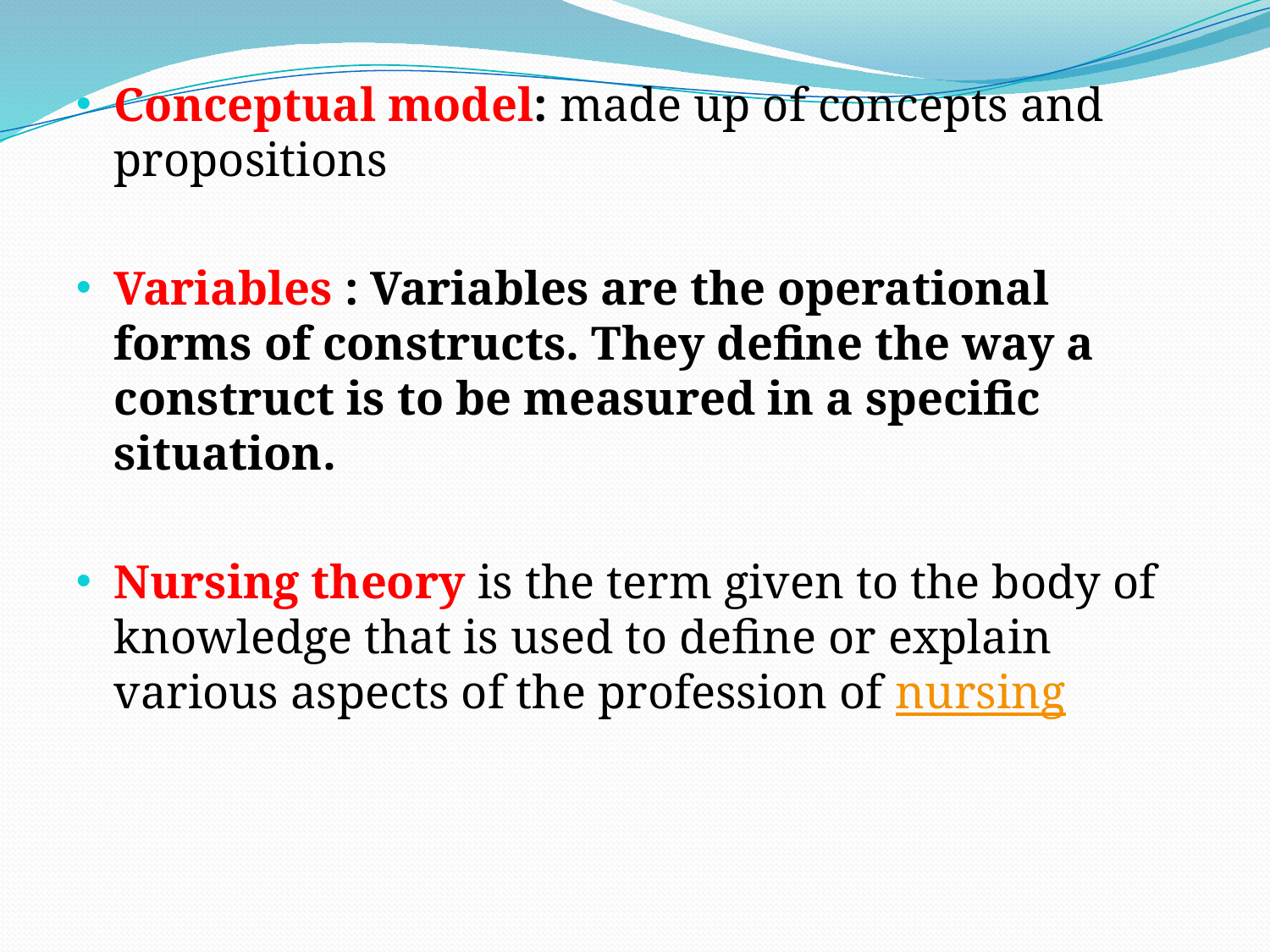

Conceptual model: made up of concepts and propositions

Variables : Variables are the operational forms of constructs. They define the way a construct is to be measured in a specific situation.

Nursing theory is the term given to the body of knowledge that is used to define or explain various aspects of the profession of nursing